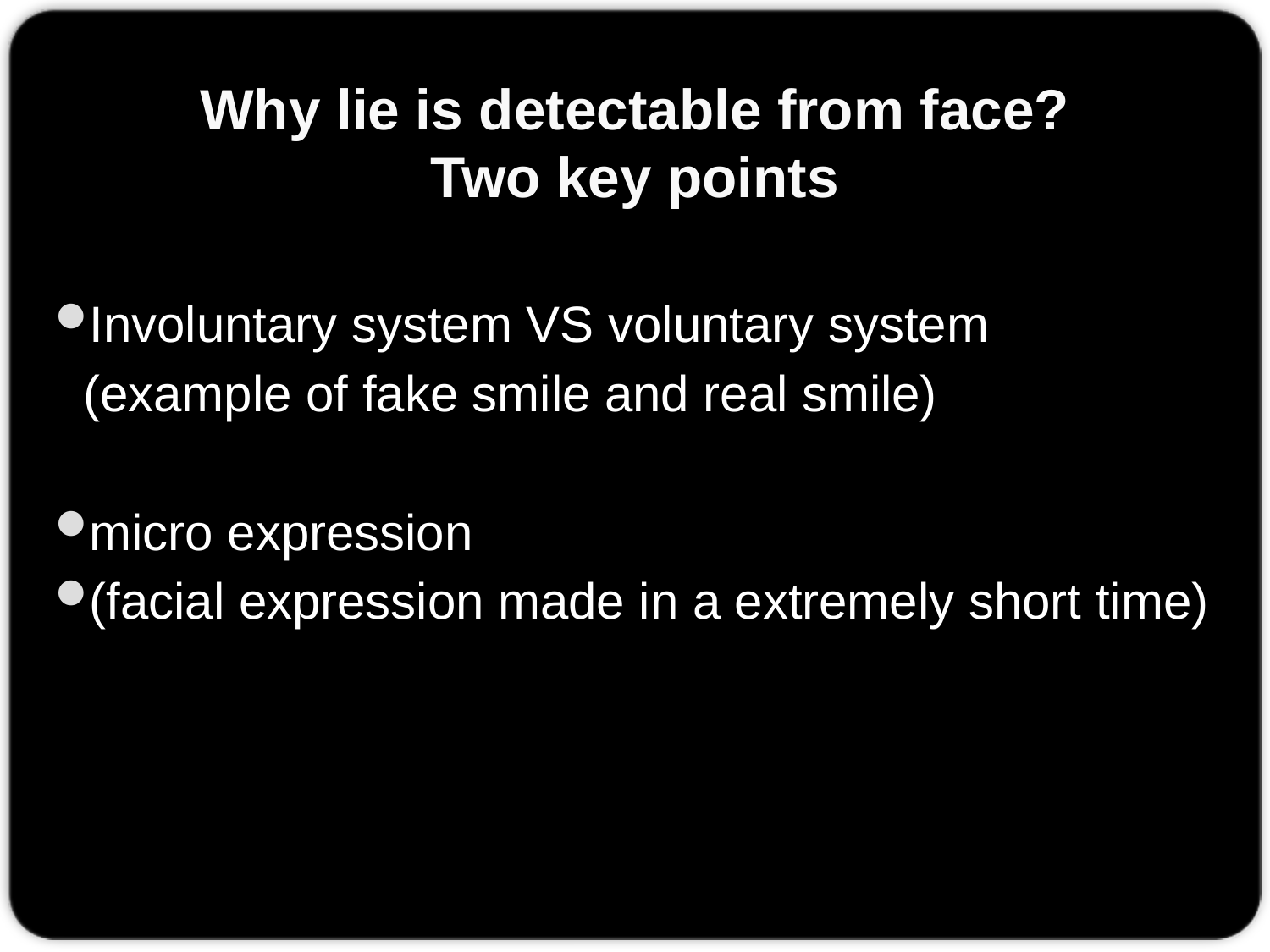

# Why lie is detectable from face? Two key points
Involuntary system VS voluntary system
  (example of fake smile and real smile)

micro expression
(facial expression made in a extremely short time)